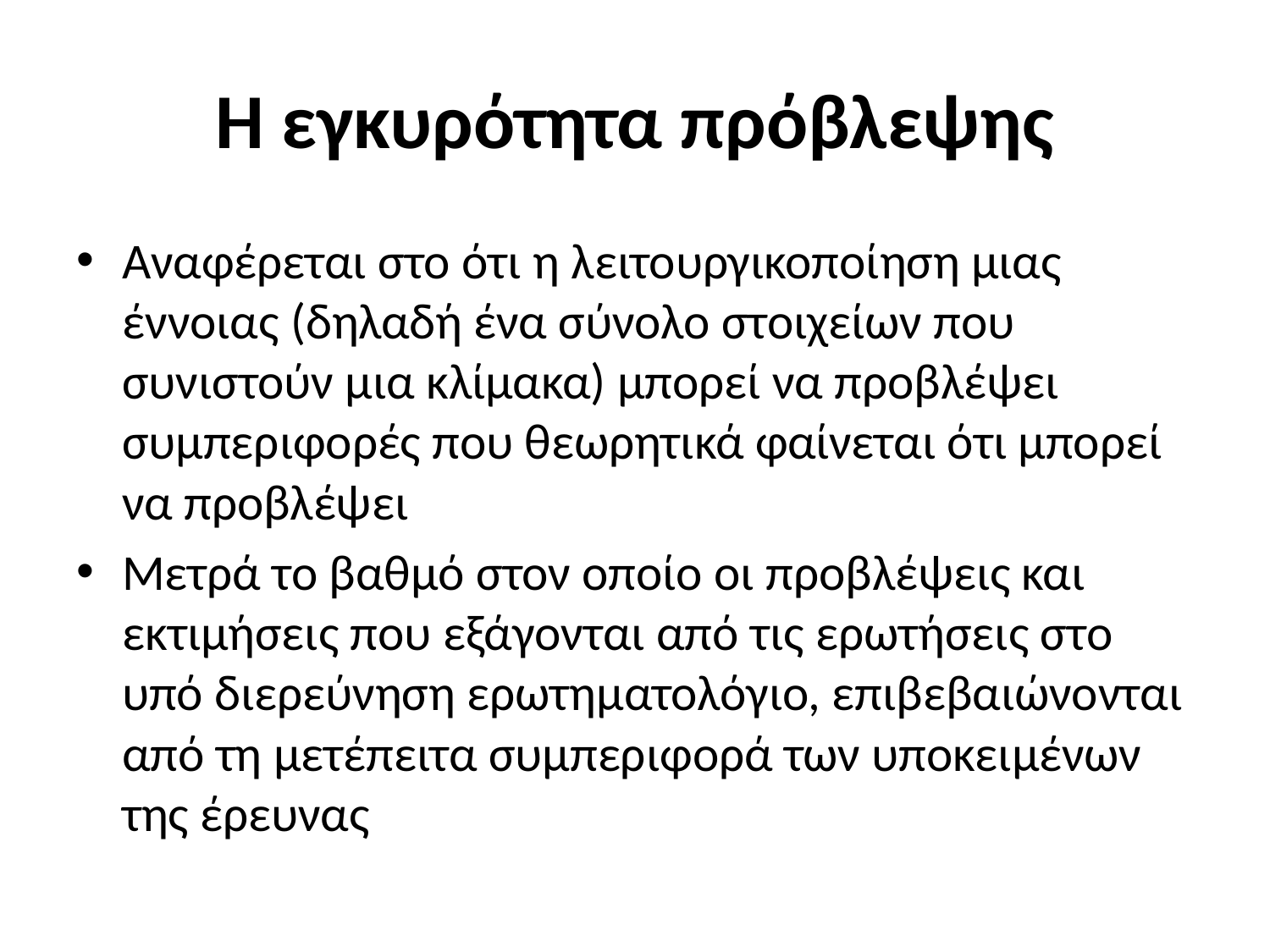

# Η εγκυρότητα πρόβλεψης
Αναφέρεται στο ότι η λειτουργικοποίηση μιας έννοιας (δηλαδή ένα σύνολο στοιχείων που συνιστούν μια κλίμακα) μπορεί να προβλέψει συμπεριφορές που θεωρητικά φαίνεται ότι μπορεί να προβλέψει
Μετρά το βαθμό στον οποίο οι προβλέψεις και εκτιμήσεις που εξάγονται από τις ερωτήσεις στο υπό διερεύνηση ερωτηματολόγιο, επιβεβαιώνονται από τη μετέπειτα συμπεριφορά των υποκειμένων της έρευνας